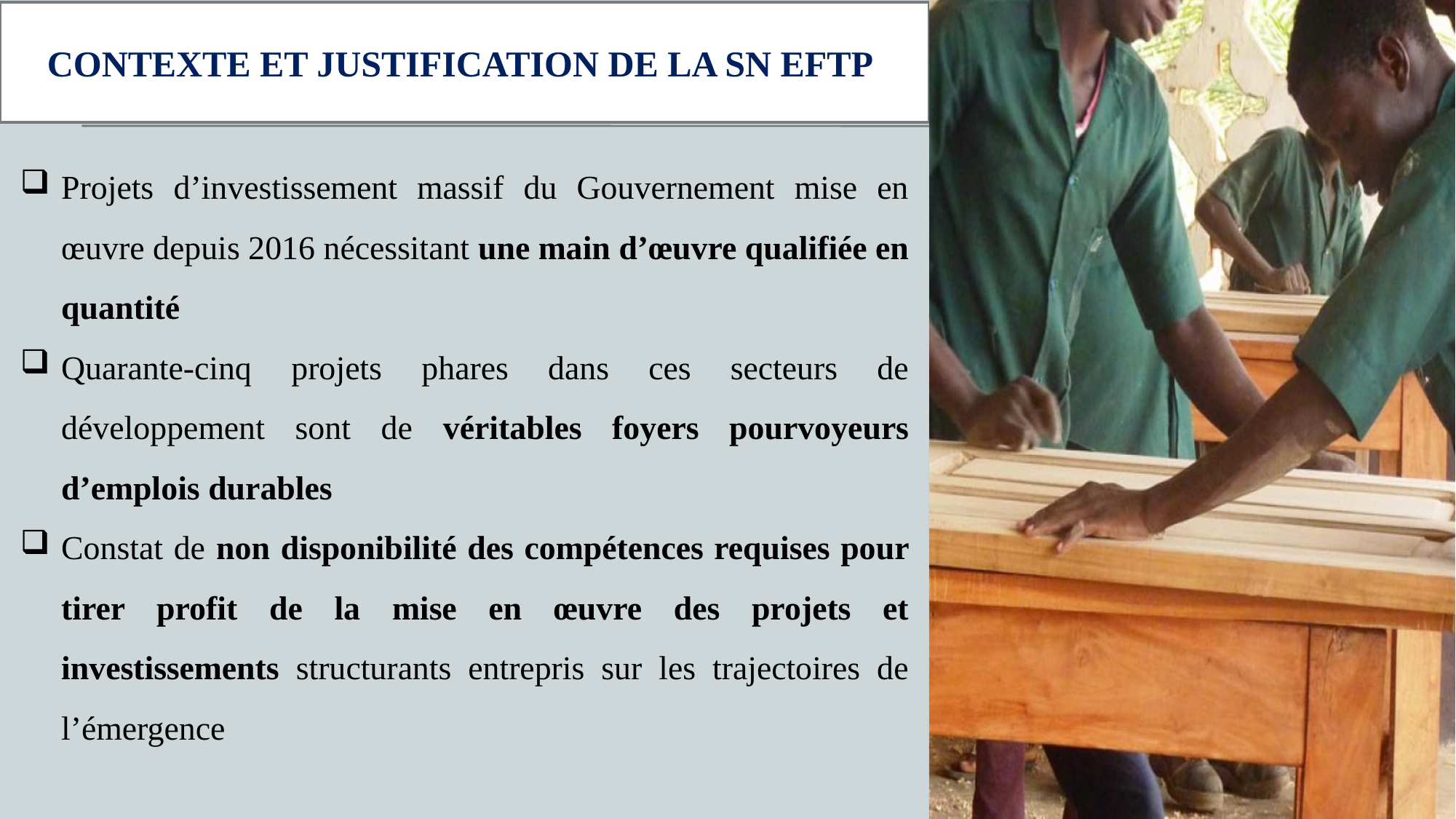

CONTEXTE ET JUSTIFICATION DE LA SN EFTP

Projets d’investissement massif du Gouvernement mise en œuvre depuis 2016 nécessitant une main d’œuvre qualifiée en quantité
Quarante-cinq projets phares dans ces secteurs de développement sont de véritables foyers pourvoyeurs d’emplois durables
Constat de non disponibilité des compétences requises pour tirer profit de la mise en œuvre des projets et investissements structurants entrepris sur les trajectoires de l’émergence